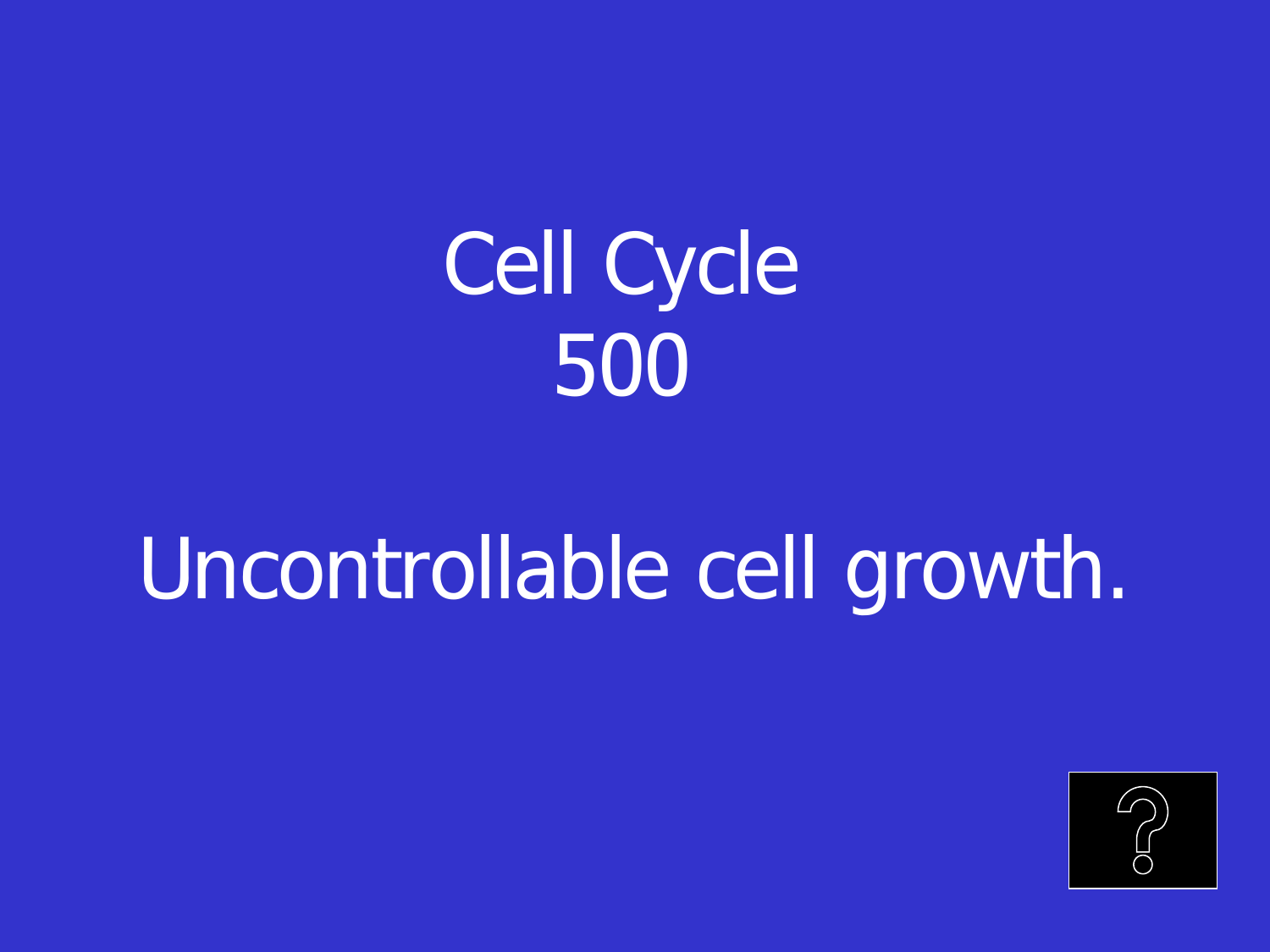

# Cell Cycle 500 Uncontrollable cell growth.